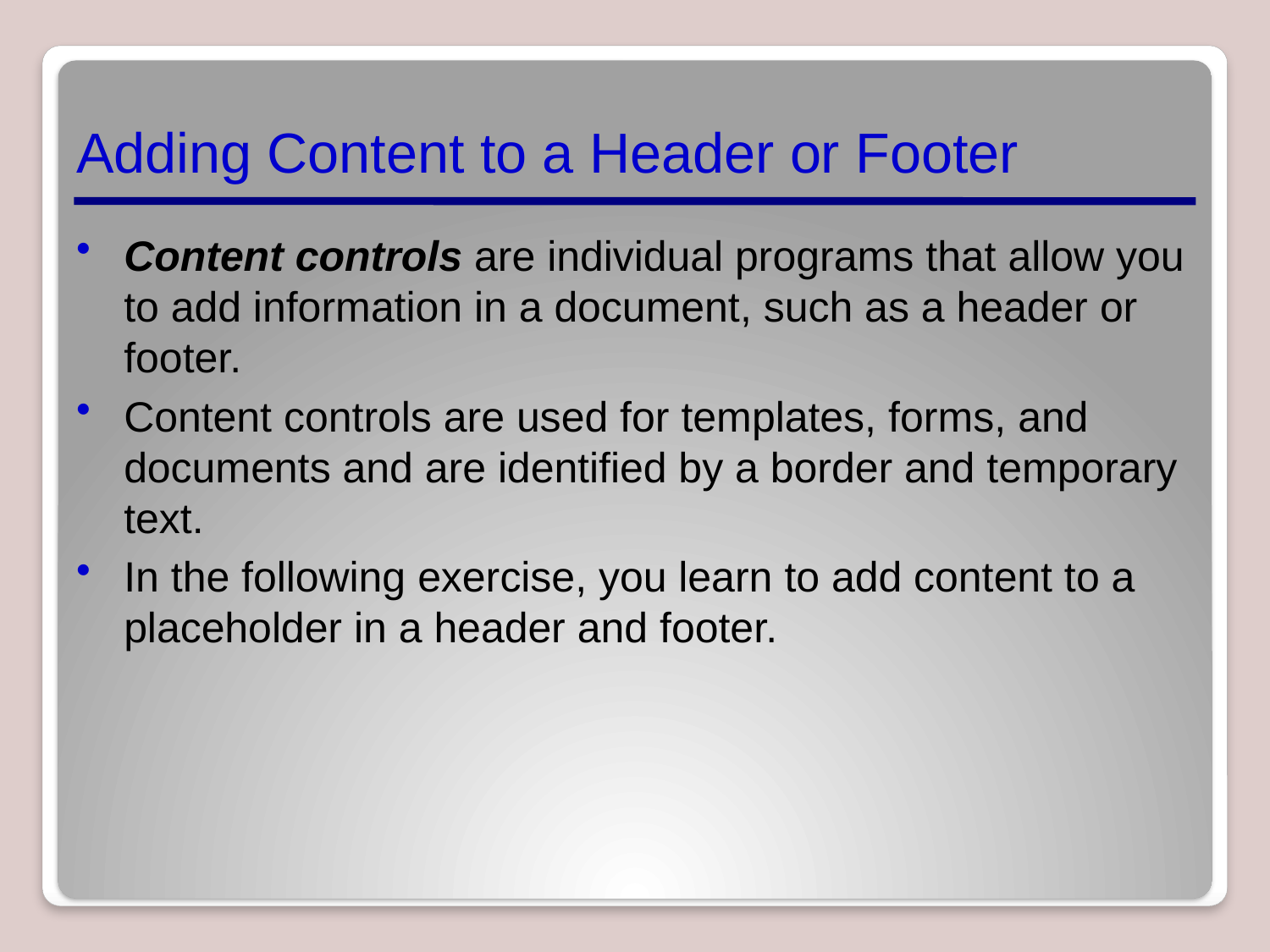

# Adding Content to a Header or Footer
Content controls are individual programs that allow you to add information in a document, such as a header or footer.
Content controls are used for templates, forms, and documents and are identified by a border and temporary text.
In the following exercise, you learn to add content to a placeholder in a header and footer.